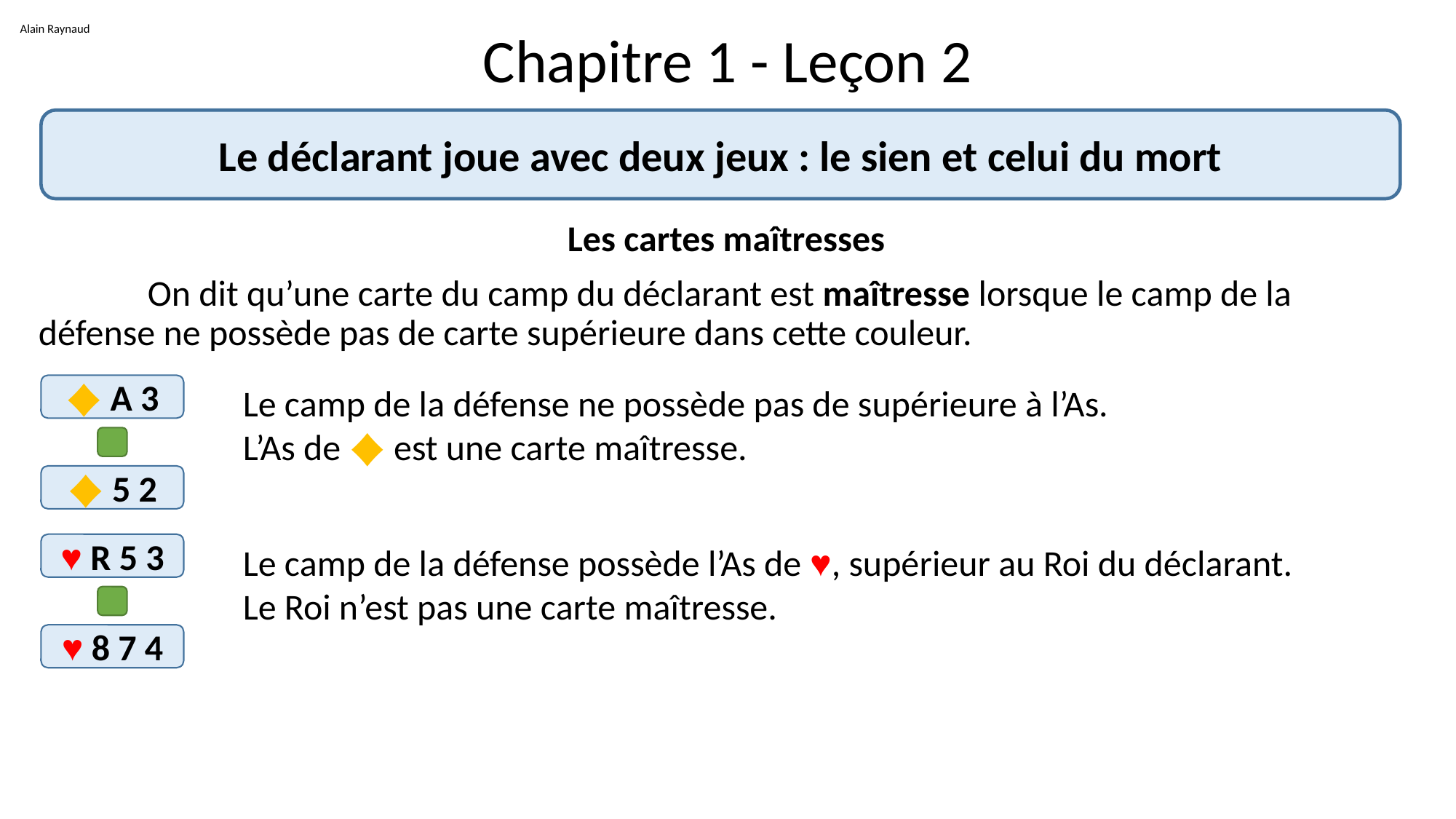

Alain Raynaud
# Chapitre 1 - Leçon 2

 Les cartes maîtresses
	On dit qu’une carte du camp du déclarant est maîtresse lorsque le camp de la défense ne possède pas de carte supérieure dans cette couleur.

Le déclarant joue avec deux jeux : le sien et celui du mort
♦ A 3

♦ 5 2
Le camp de la défense ne possède pas de supérieure à l’As.
L’As de ♦ est une carte maîtresse.
♥ R 5 3

♥ 8 7 4
Le camp de la défense possède l’As de ♥, supérieur au Roi du déclarant.
Le Roi n’est pas une carte maîtresse.